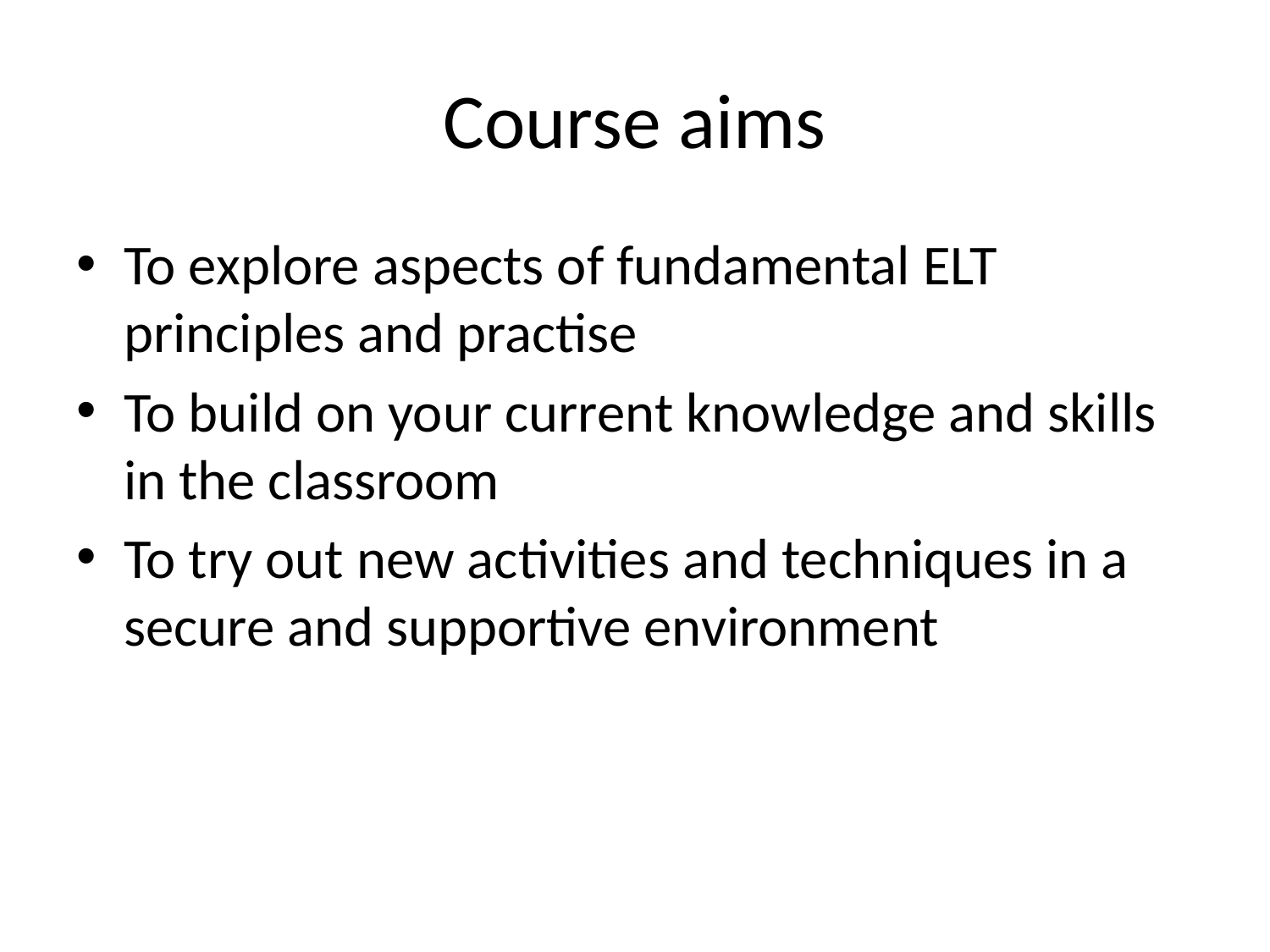

# Course aims
To explore aspects of fundamental ELT principles and practise
To build on your current knowledge and skills in the classroom
To try out new activities and techniques in a secure and supportive environment